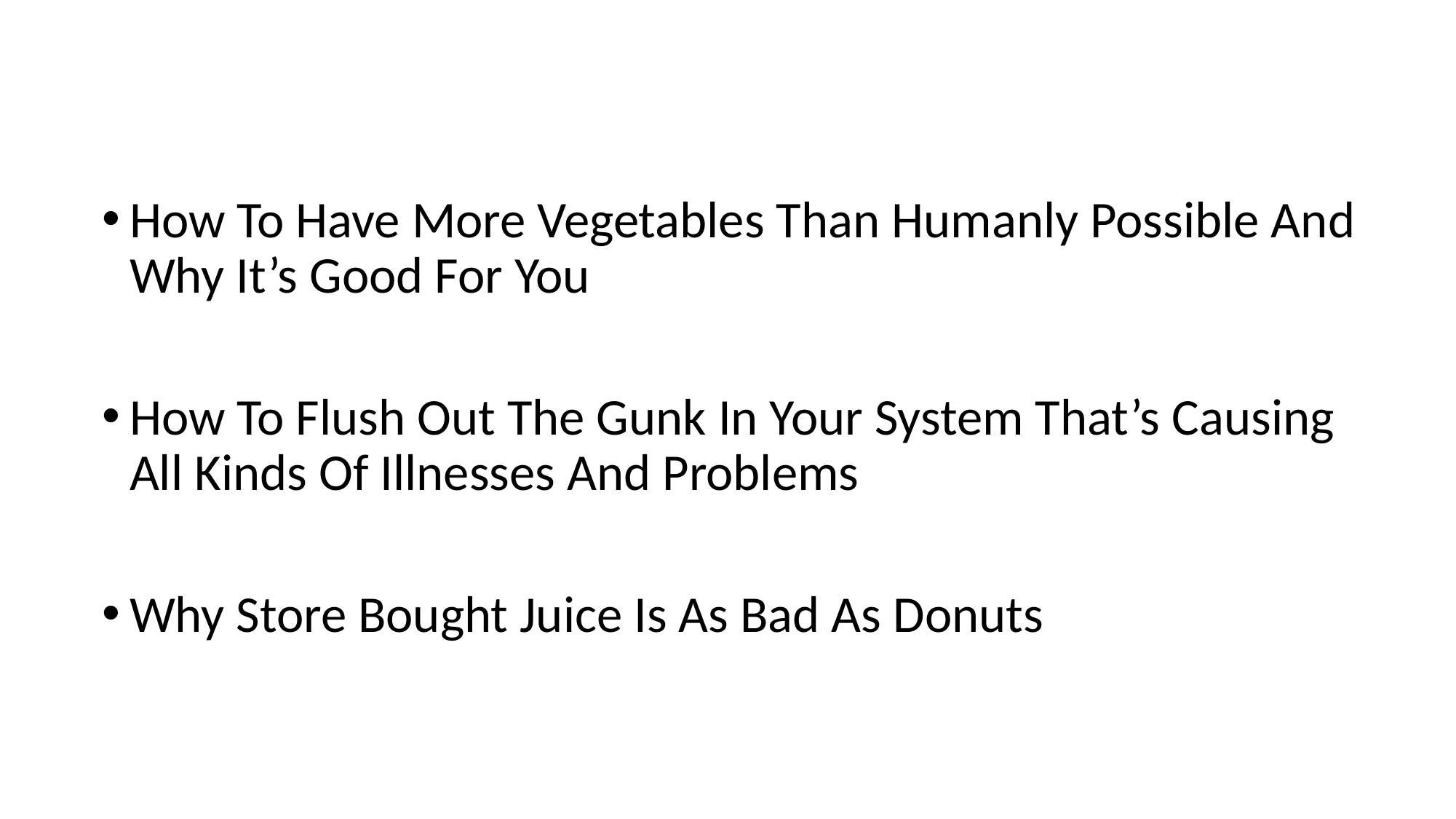

How To Have More Vegetables Than Humanly Possible And Why It’s Good For You

How To Flush Out The Gunk In Your System That’s Causing All Kinds Of Illnesses And Problems

Why Store Bought Juice Is As Bad As Donuts